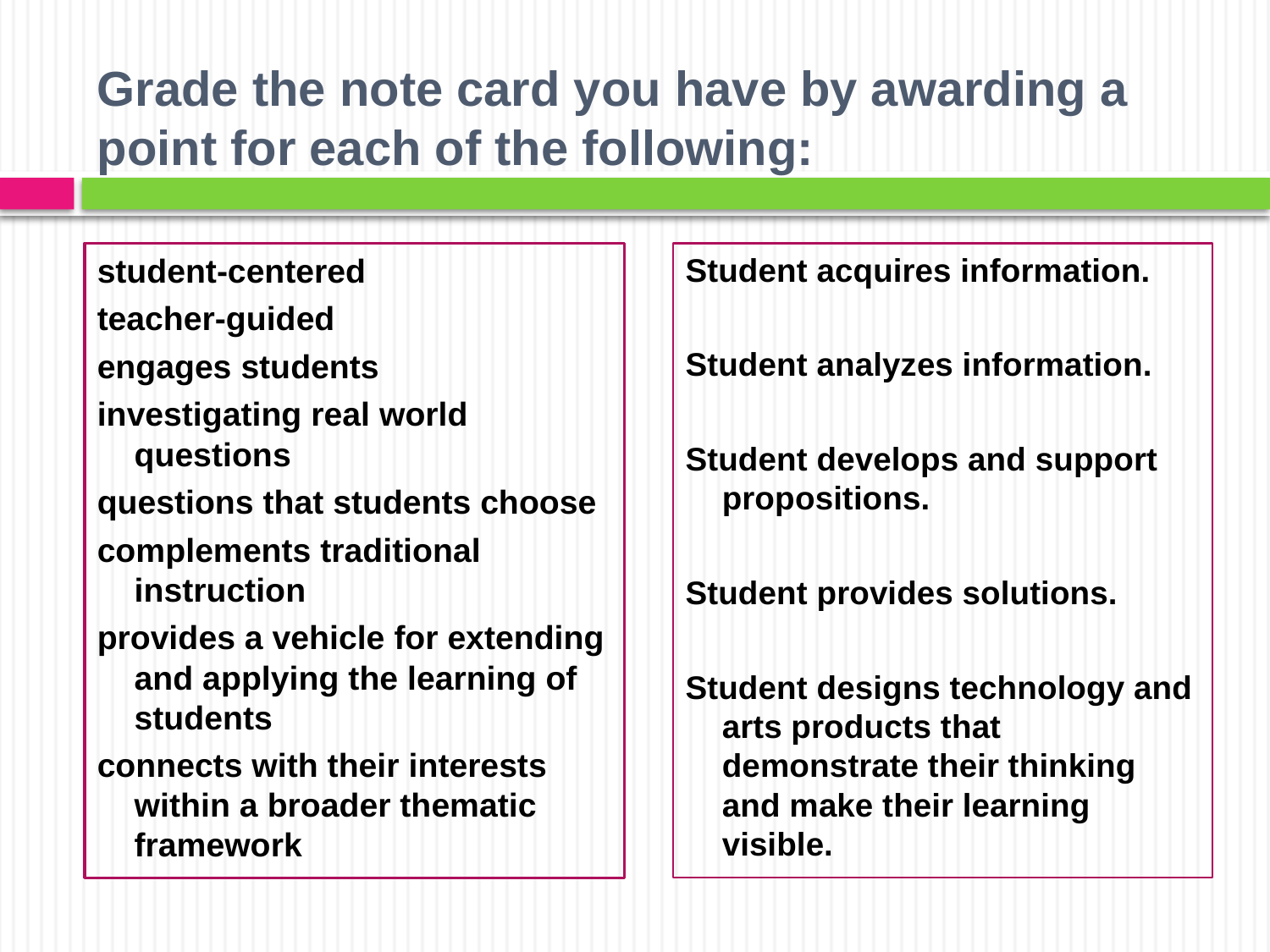

# Grade the note card you have by awarding a point for each of the following:
student-centered
teacher-guided
engages students
investigating real world questions
questions that students choose
complements traditional instruction
provides a vehicle for extending and applying the learning of students
connects with their interests within a broader thematic framework
Student acquires information.

Student analyzes information.

Student develops and support propositions.

Student provides solutions.

Student designs technology and arts products that demonstrate their thinking and make their learning visible.